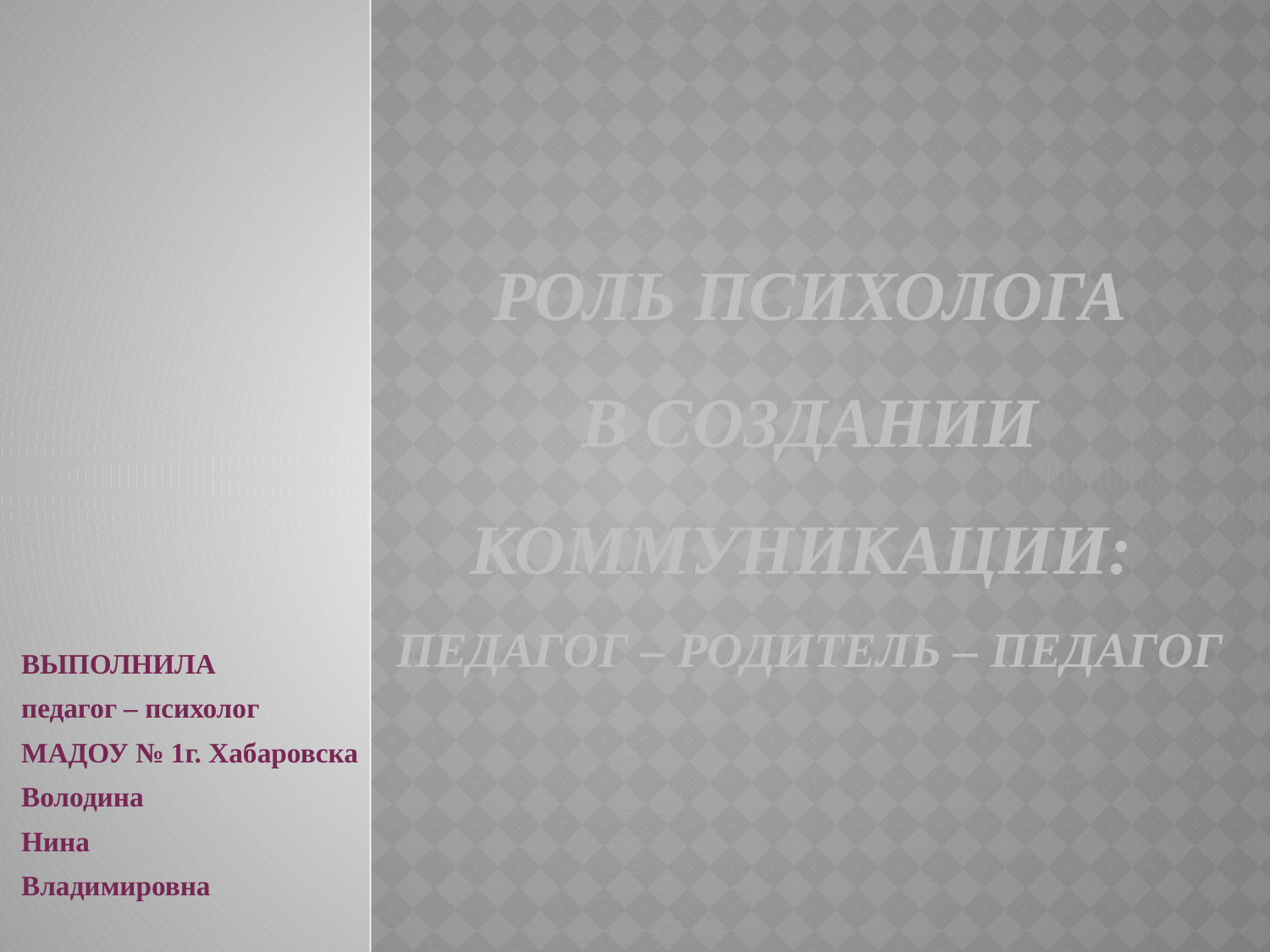

# РОЛЬ психолога В СОЗДАНИИ КОММУНИКАЦИИ: ПЕДАГОГ – РОДИТЕЛЬ – ПЕДАГОГ
ВЫПОЛНИЛА
педагог – психолог
МАДОУ № 1г. Хабаровска
Володина
Нина
Владимировна